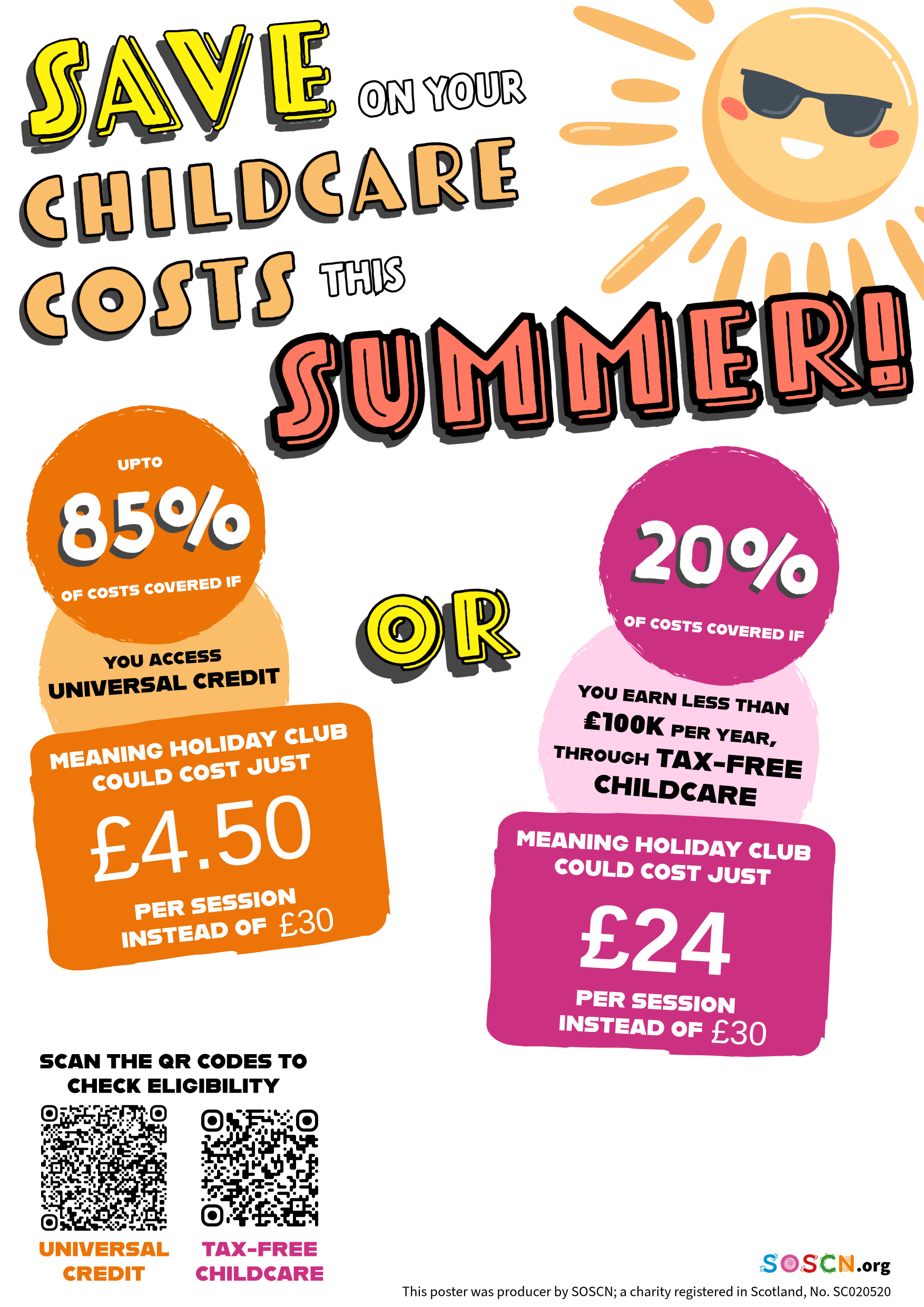

This is the editable poster without the logo.
CALCUATION to work out potential new fees once costs have been covered via Universal Credit or Tax-Free Childcare

For Universal Credit costs

Your Fees x 0.85 = A
Your fees – A = New Fee

Example
£30 x 0.85 = £25.50
£30 – £25.50 = £4.50

For Tax-Free Childcare cost

Your fees x 0.20 = B
Your fees – B = New Fee

Example
£30 x 0.20 = £6
£30 - £6 = £24

£4.50
£24
£30
£30